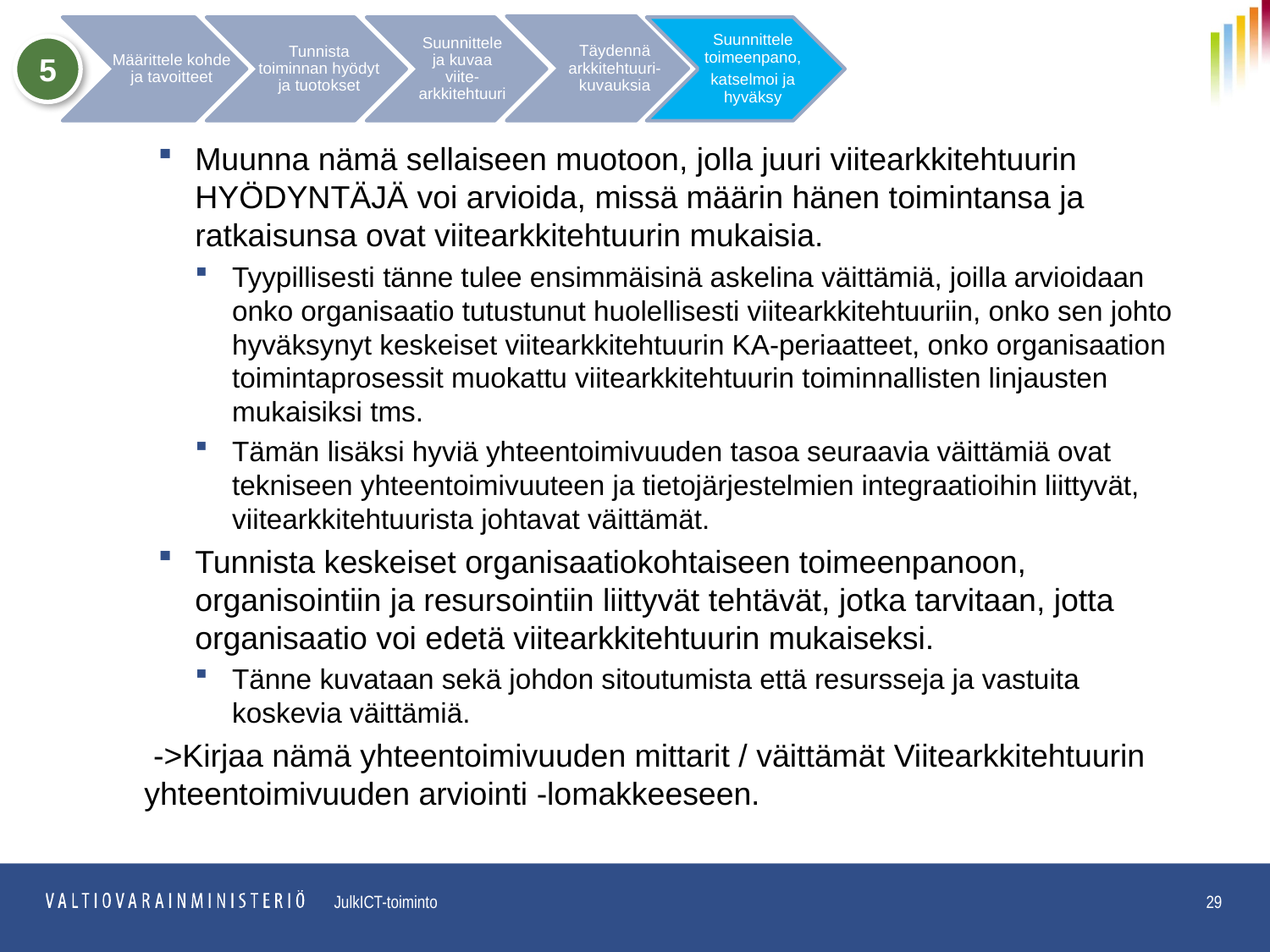

Tunnista toiminnan hyödyt ja tuotokset

Suunnittele toimeenpano,
katselmoi ja hyväksy

Määrittele kohde ja tavoitteet

Täydennä arkkitehtuuri-kuvauksia

Suunnittele ja kuvaa viite-arkkitehtuuri
5
Muunna nämä sellaiseen muotoon, jolla juuri viitearkkitehtuurin HYÖDYNTÄJÄ voi arvioida, missä määrin hänen toimintansa ja ratkaisunsa ovat viitearkkitehtuurin mukaisia.
Tyypillisesti tänne tulee ensimmäisinä askelina väittämiä, joilla arvioidaan onko organisaatio tutustunut huolellisesti viitearkkitehtuuriin, onko sen johto hyväksynyt keskeiset viitearkkitehtuurin KA-periaatteet, onko organisaation toimintaprosessit muokattu viitearkkitehtuurin toiminnallisten linjausten mukaisiksi tms.
Tämän lisäksi hyviä yhteentoimivuuden tasoa seuraavia väittämiä ovat tekniseen yhteentoimivuuteen ja tietojärjestelmien integraatioihin liittyvät, viitearkkitehtuurista johtavat väittämät.
Tunnista keskeiset organisaatiokohtaiseen toimeenpanoon, organisointiin ja resursointiin liittyvät tehtävät, jotka tarvitaan, jotta organisaatio voi edetä viitearkkitehtuurin mukaiseksi.
Tänne kuvataan sekä johdon sitoutumista että resursseja ja vastuita koskevia väittämiä.
 ->Kirjaa nämä yhteentoimivuuden mittarit / väittämät Viitearkkitehtuurin yhteentoimivuuden arviointi -lomakkeeseen.

29